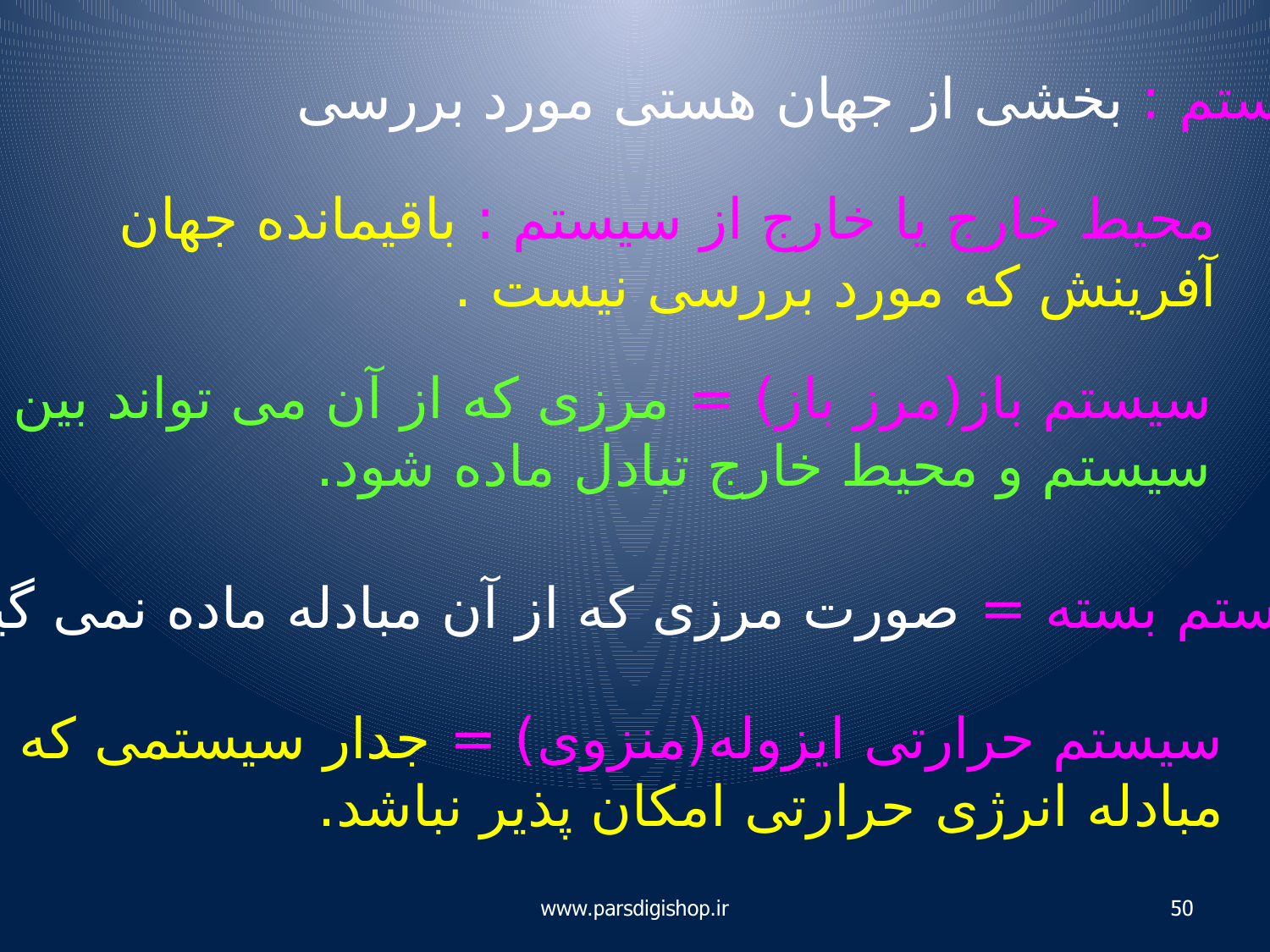

سیستم : بخشی از جهان هستی مورد بررسی
محیط خارج یا خارج از سیستم : باقیمانده جهان آفرینش که مورد بررسی نیست .
سیستم باز(مرز باز) = مرزی که از آن می تواند بین سیستم و محیط خارج تبادل ماده شود.
سیستم بسته = صورت مرزی که از آن مبادله ماده نمی گیرد.
سیستم حرارتی ایزوله(منزوی) = جدار سیستمی که مبادله انرژی حرارتی امکان پذیر نباشد.
www.parsdigishop.ir
50